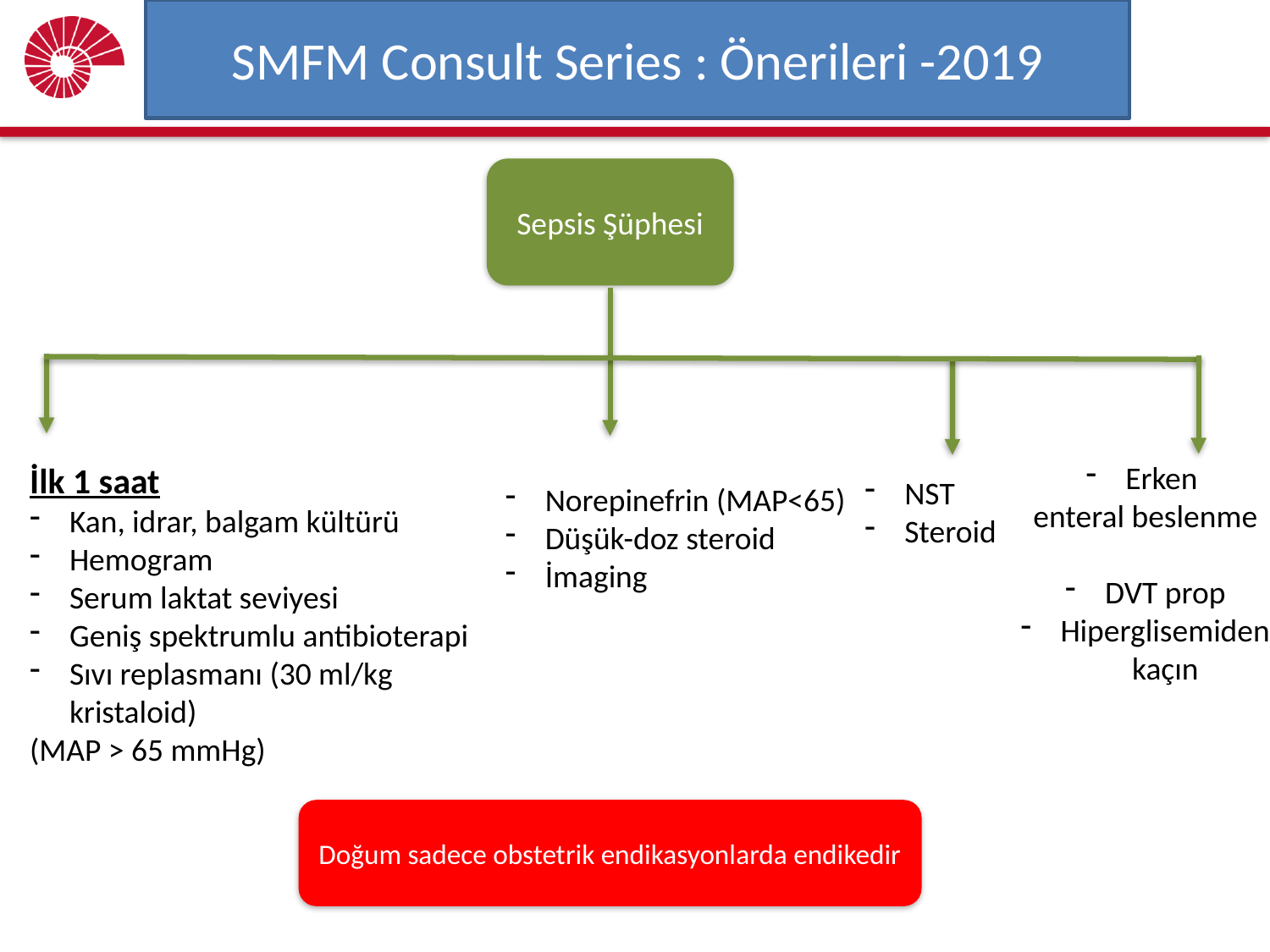

# SMFM Consult Series : Önerileri -2019
Sepsis Şüphesi
Erken
enteral beslenme

DVT prop
Hiperglisemiden kaçın

İlk 1 saat
Kan, idrar, balgam kültürü
Hemogram
Serum laktat seviyesi
Geniş spektrumlu antibioterapi
Sıvı replasmanı (30 ml/kg kristaloid)
(MAP > 65 mmHg)

NST
Steroid

Norepinefrin (MAP<65)
Düşük-doz steroid
İmaging
Doğum sadece obstetrik endikasyonlarda endikedir